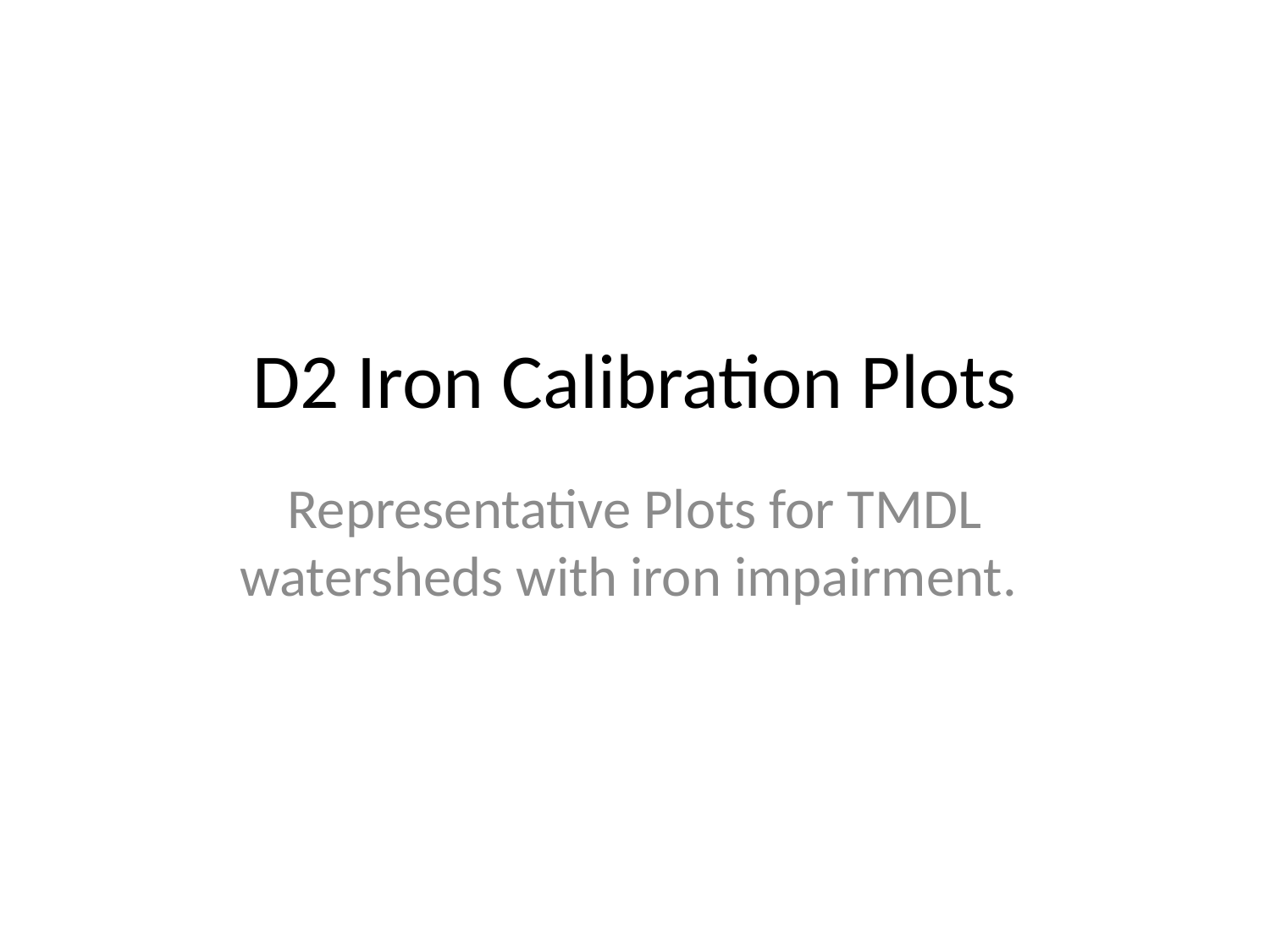

# D2 Iron Calibration Plots
Representative Plots for TMDL watersheds with iron impairment.